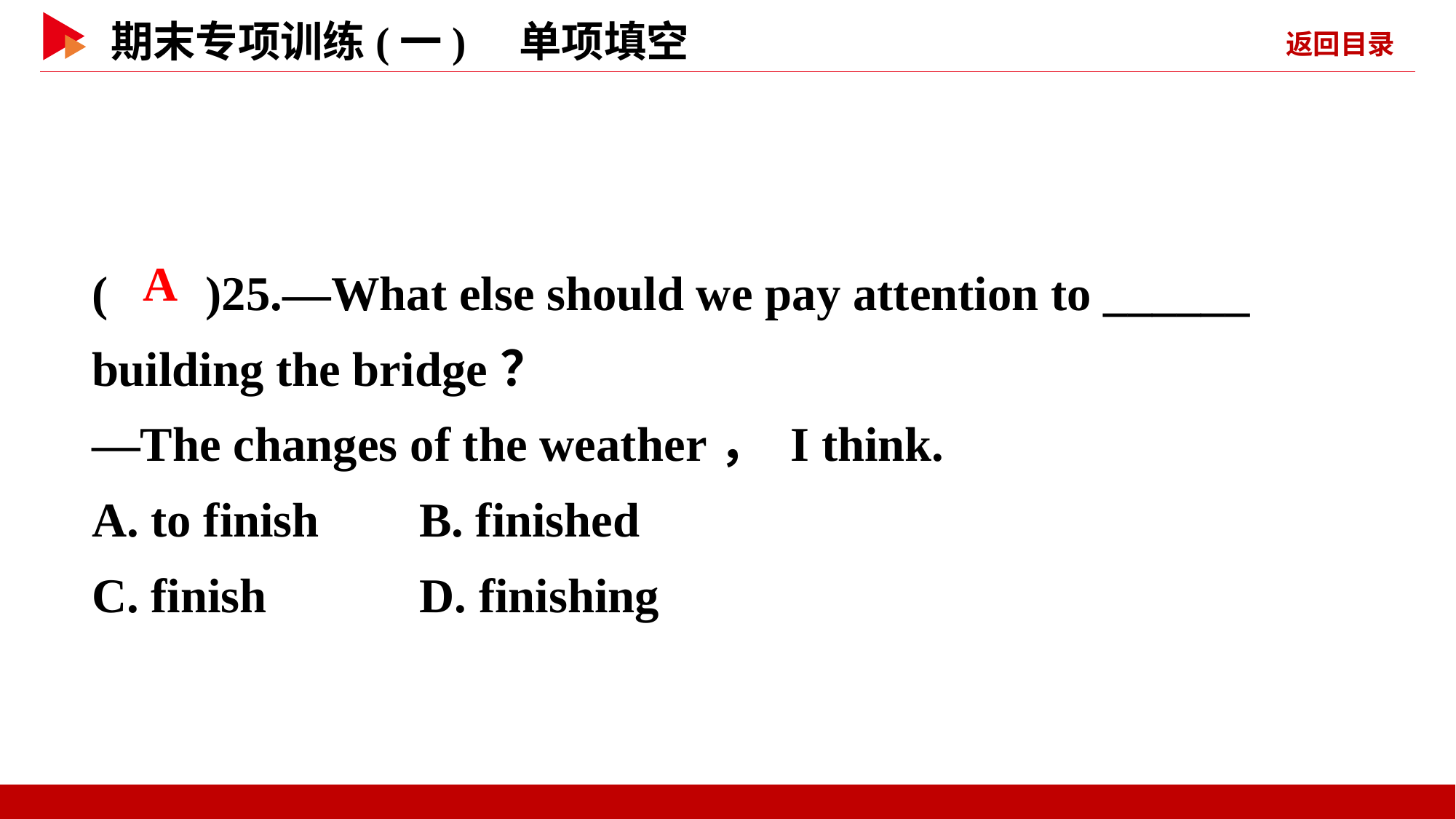

(        )25.—What else should we pay attention to ______ building the bridge？
—The changes of the weather， I think.
A. to finish	B. finished
C. finish	         D. finishing
   A